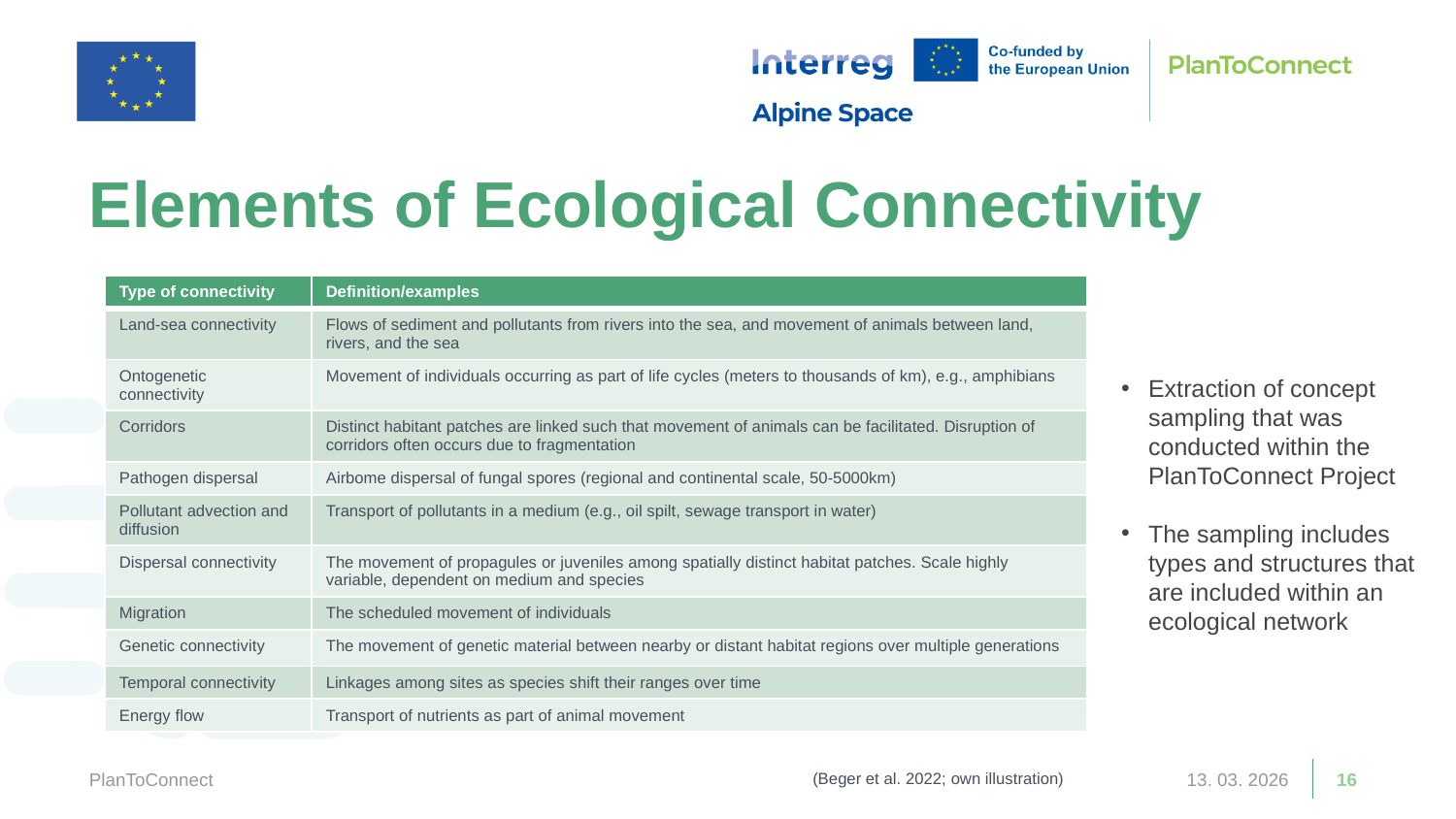

Elements of Ecological Connectivity
| Type of connectivity | Definition/examples |
| --- | --- |
| Land-sea connectivity | Flows of sediment and pollutants from rivers into the sea, and movement of animals between land, rivers, and the sea |
| Ontogenetic connectivity | Movement of individuals occurring as part of life cycles (meters to thousands of km), e.g., amphibians |
| Corridors | Distinct habitant patches are linked such that movement of animals can be facilitated. Disruption of corridors often occurs due to fragmentation |
| Pathogen dispersal | Airbome dispersal of fungal spores (regional and continental scale, 50-5000km) |
| Pollutant advection and diffusion | Transport of pollutants in a medium (e.g., oil spilt, sewage transport in water) |
| Dispersal connectivity | The movement of propagules or juveniles among spatially distinct habitat patches. Scale highly variable, dependent on medium and species |
| Migration | The scheduled movement of individuals |
| Genetic connectivity | The movement of genetic material between nearby or distant habitat regions over multiple generations |
| Temporal connectivity | Linkages among sites as species shift their ranges over time |
| Energy flow | Transport of nutrients as part of animal movement |
Extraction of concept sampling that was conducted within the PlanToConnect Project​

The sampling includes types and structures that are included within an ecological network
PlanToConnect
13. 03. 2026
16
(Beger et al. 2022; own illustration)